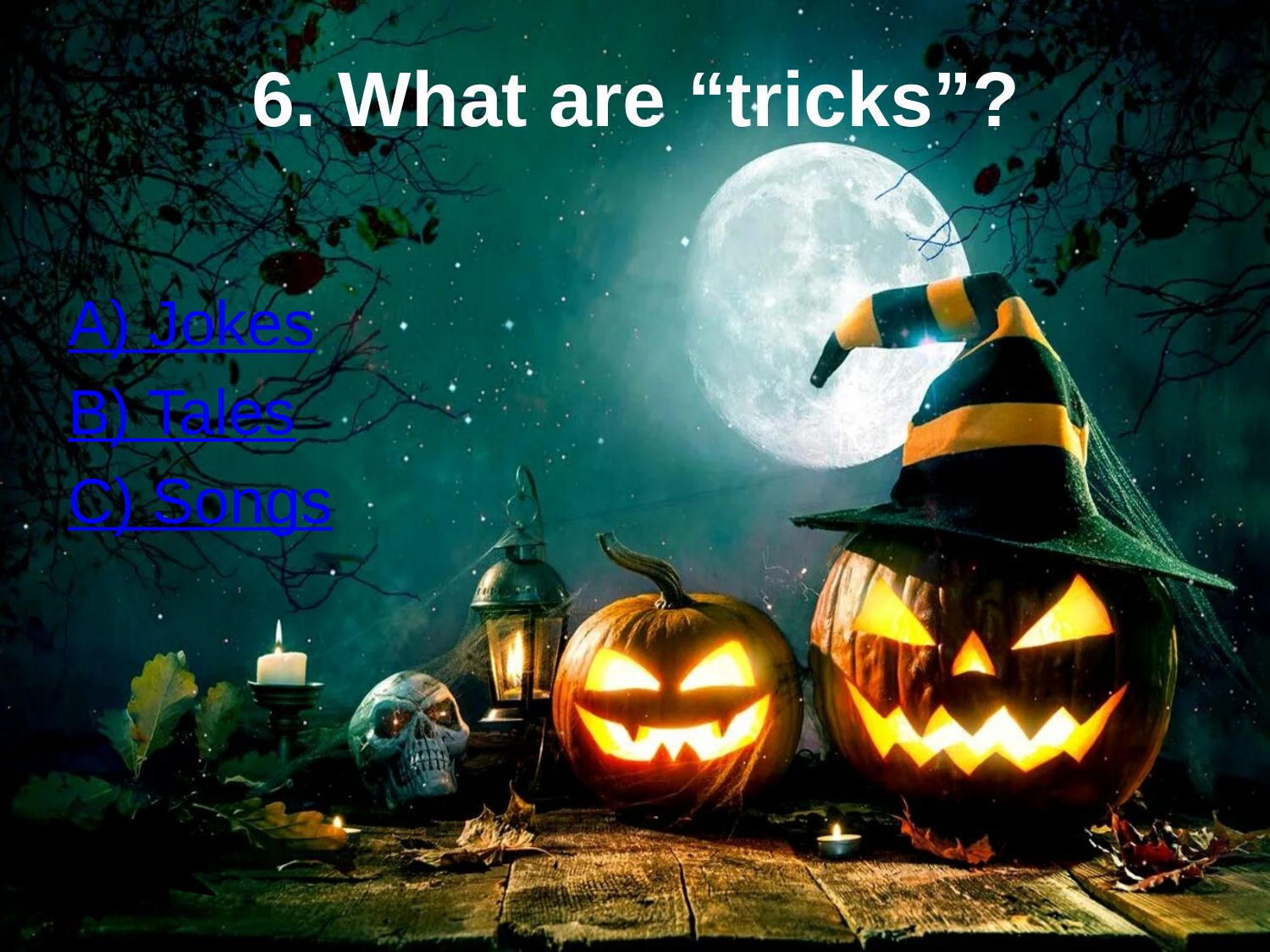

# 6. What are “tricks”?
A) Jokes
B) Tales
C) Songs